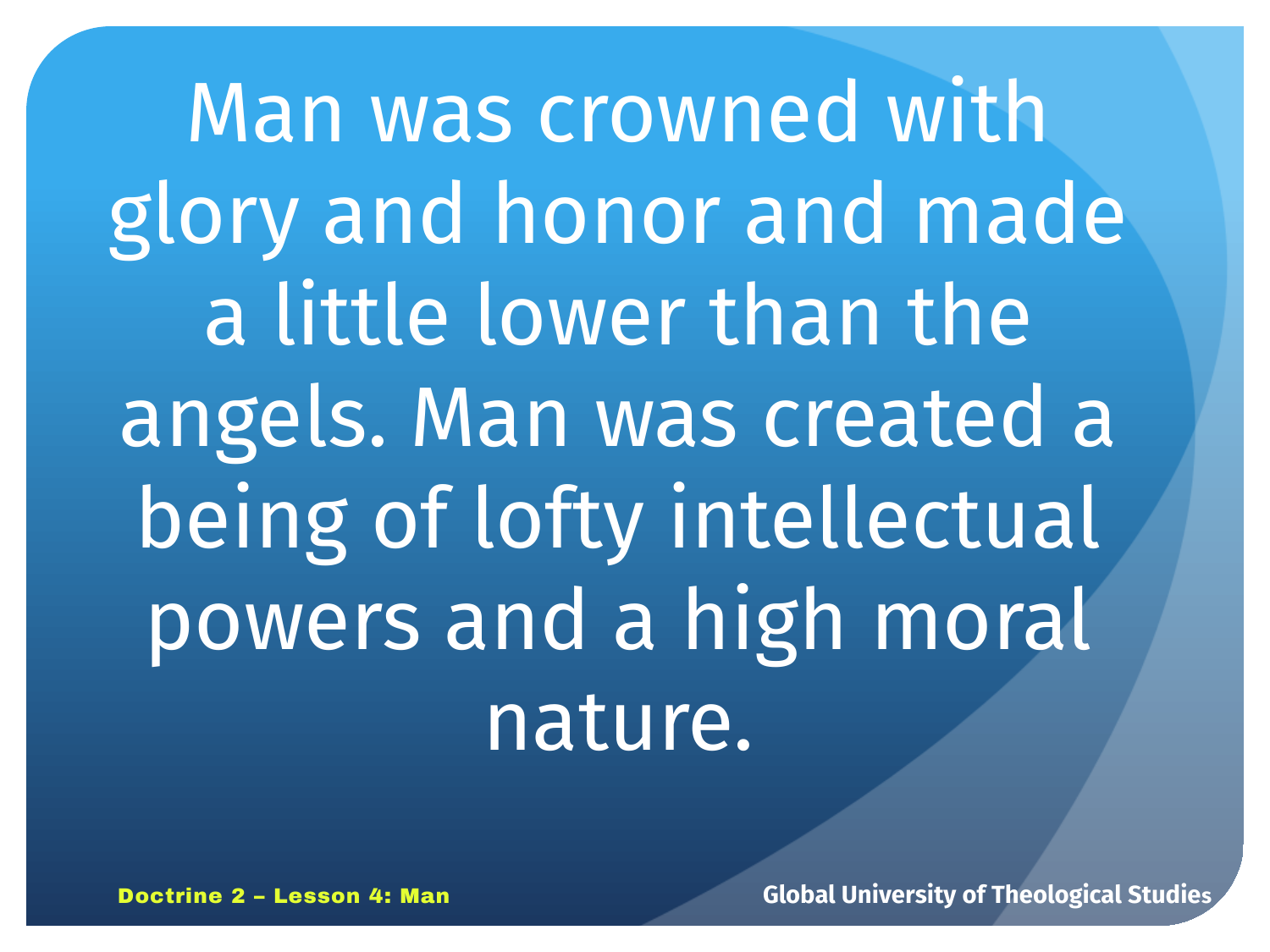

Man was crowned with glory and honor and made a little lower than the angels. Man was created a being of lofty intellectual powers and a high moral nature.
Doctrine 2 – Lesson 4: Man  	                                   Global University of Theological Studies